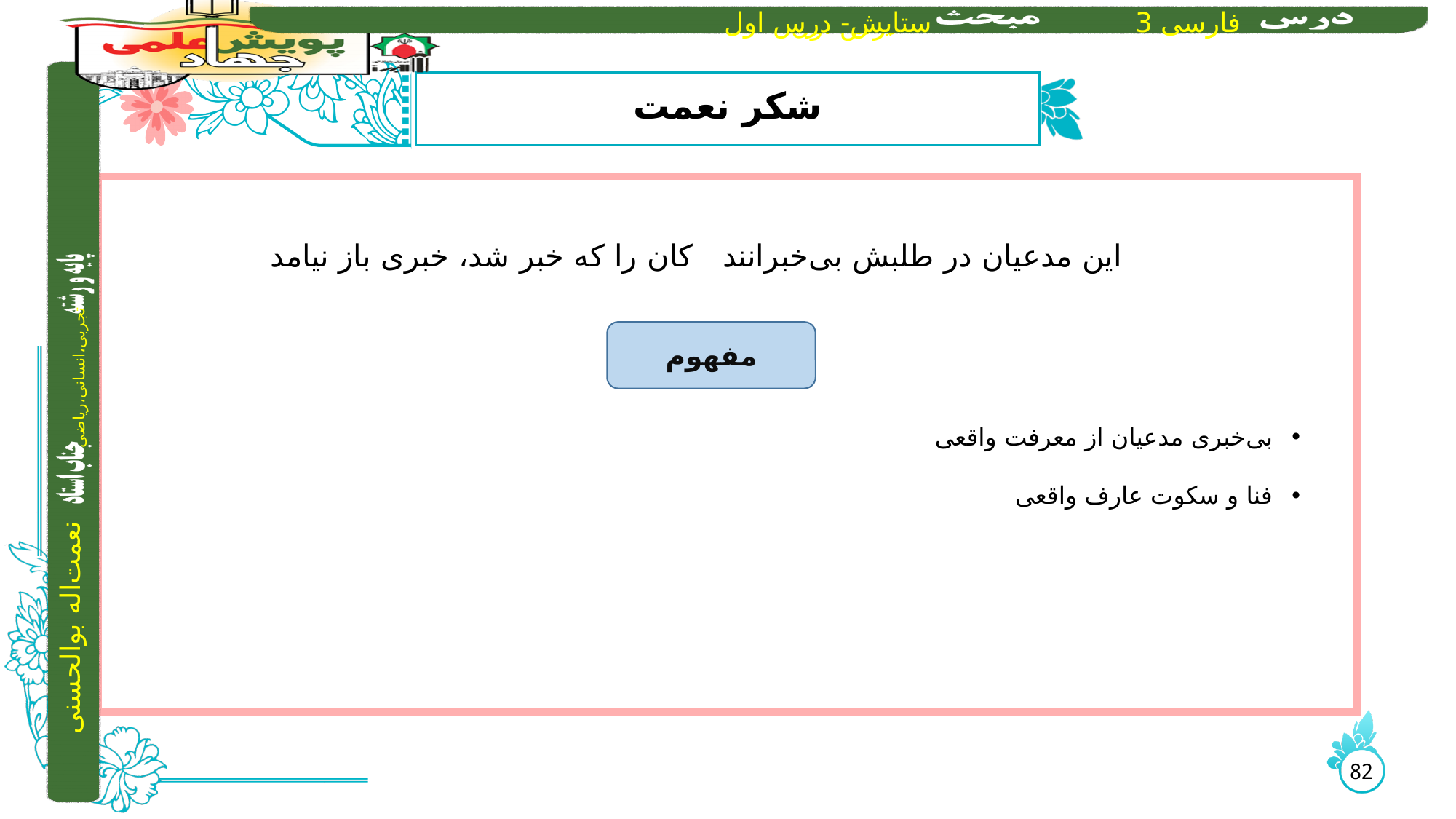

# شکر نعمت
این مدعیان در طلبش بی‌خبرانند   کان را که خبر شد، خبری باز نیامد

بی‌خبری مدعیان از معرفت واقعی
فنا و سکوت عارف واقعی